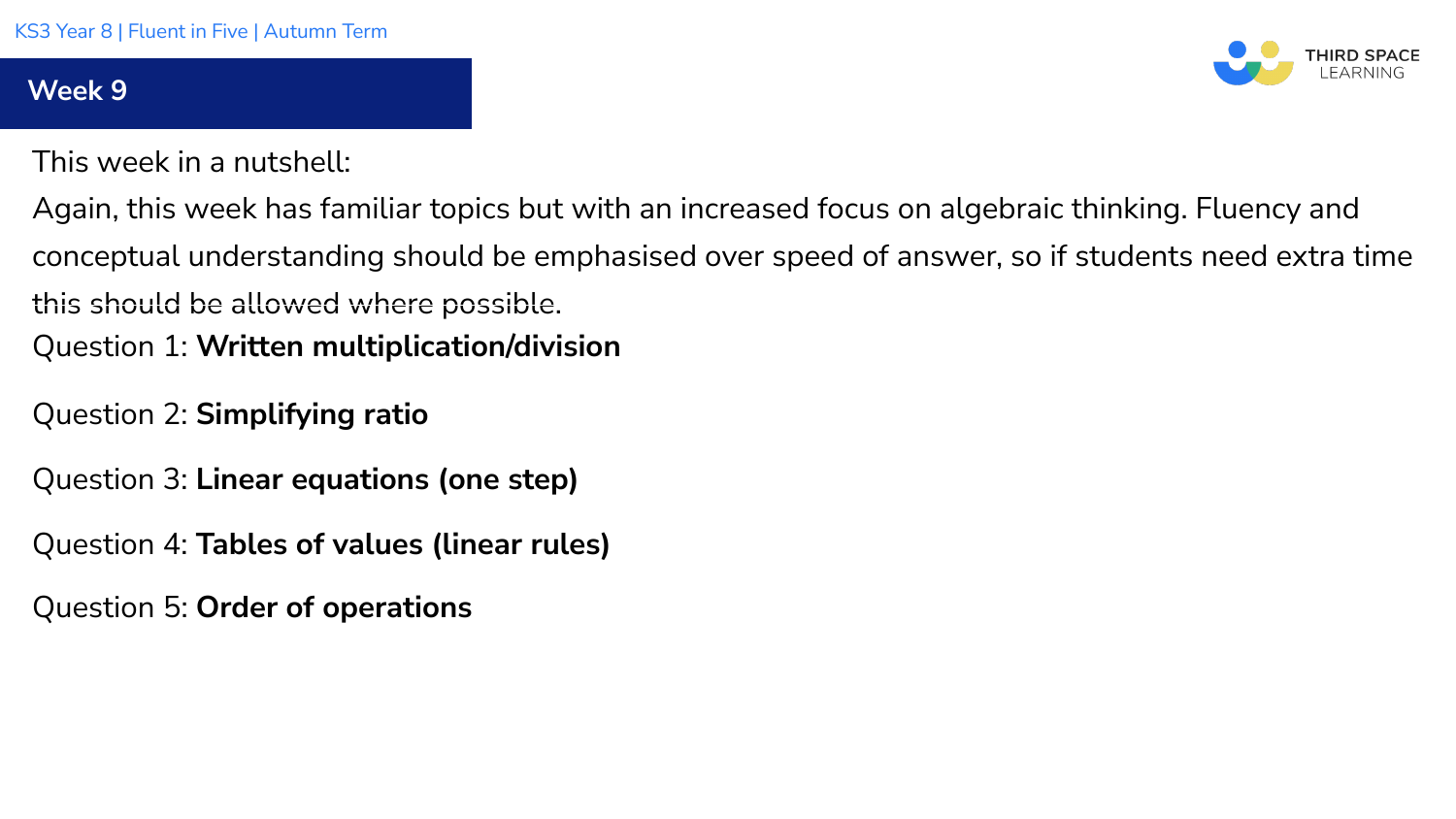

Week 9
| This week in a nutshell: Again, this week has familiar topics but with an increased focus on algebraic thinking. Fluency and conceptual understanding should be emphasised over speed of answer, so if students need extra time this should be allowed where possible. |
| --- |
| Question 1: Written multiplication/division |
| Question 2: Simplifying ratio |
| Question 3: Linear equations (one step) |
| Question 4: Tables of values (linear rules) |
| Question 5: Order of operations |